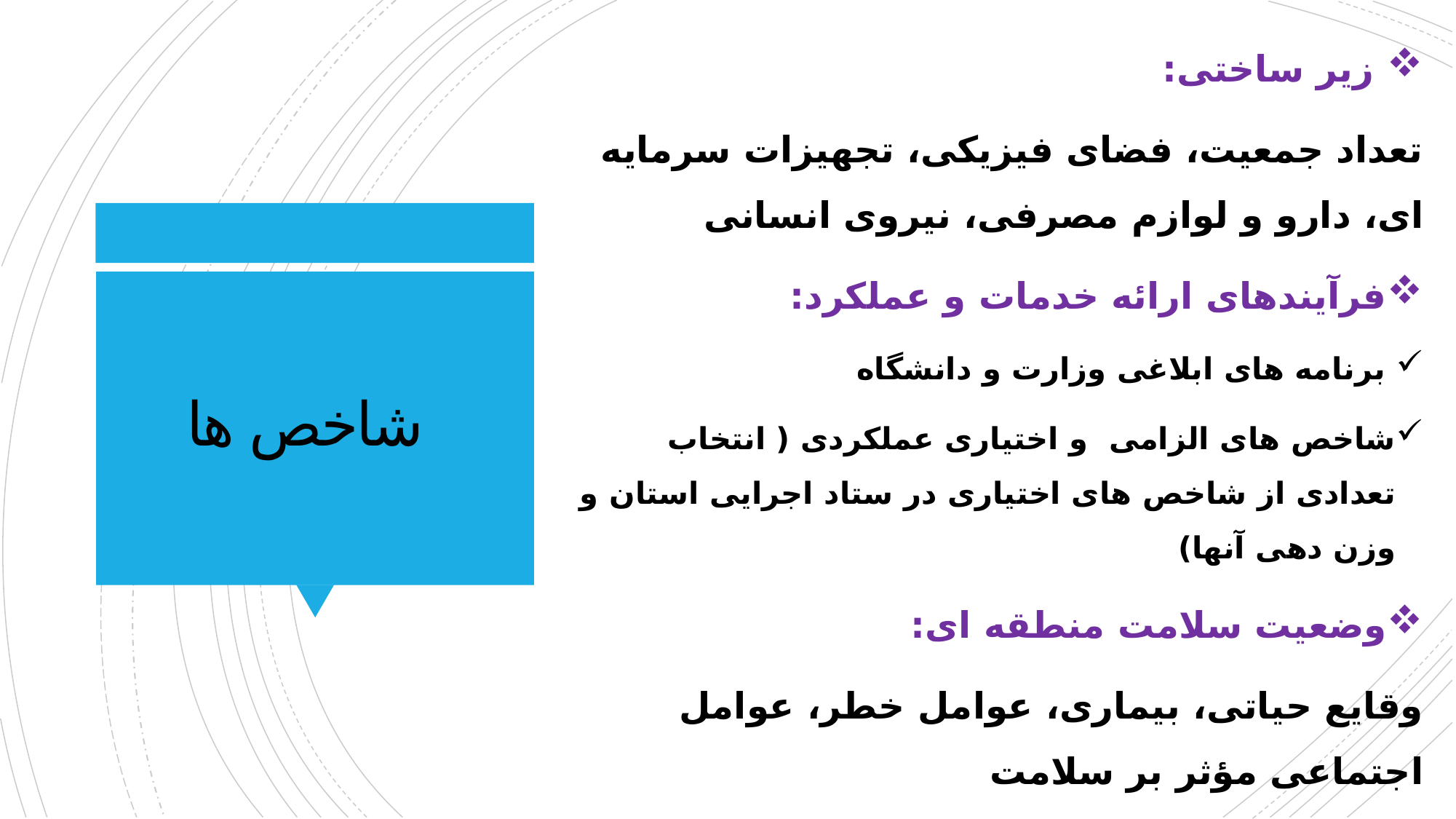

زیر ساختی:
تعداد جمعیت، فضای فیزیکی، تجهیزات سرمایه ای، دارو و لوازم مصرفی، نیروی انسانی
فرآیندهای ارائه خدمات و عملکرد:
 برنامه های ابلاغی وزارت و دانشگاه
شاخص های الزامی  و اختیاری عملکردی ( انتخاب تعدادی از شاخص های اختیاری در ستاد اجرایی استان و وزن دهی آنها)
وضعیت سلامت منطقه ای:
وقایع حیاتی، بیماری، عوامل خطر، عوامل اجتماعی مؤثر بر سلامت
# شاخص ها